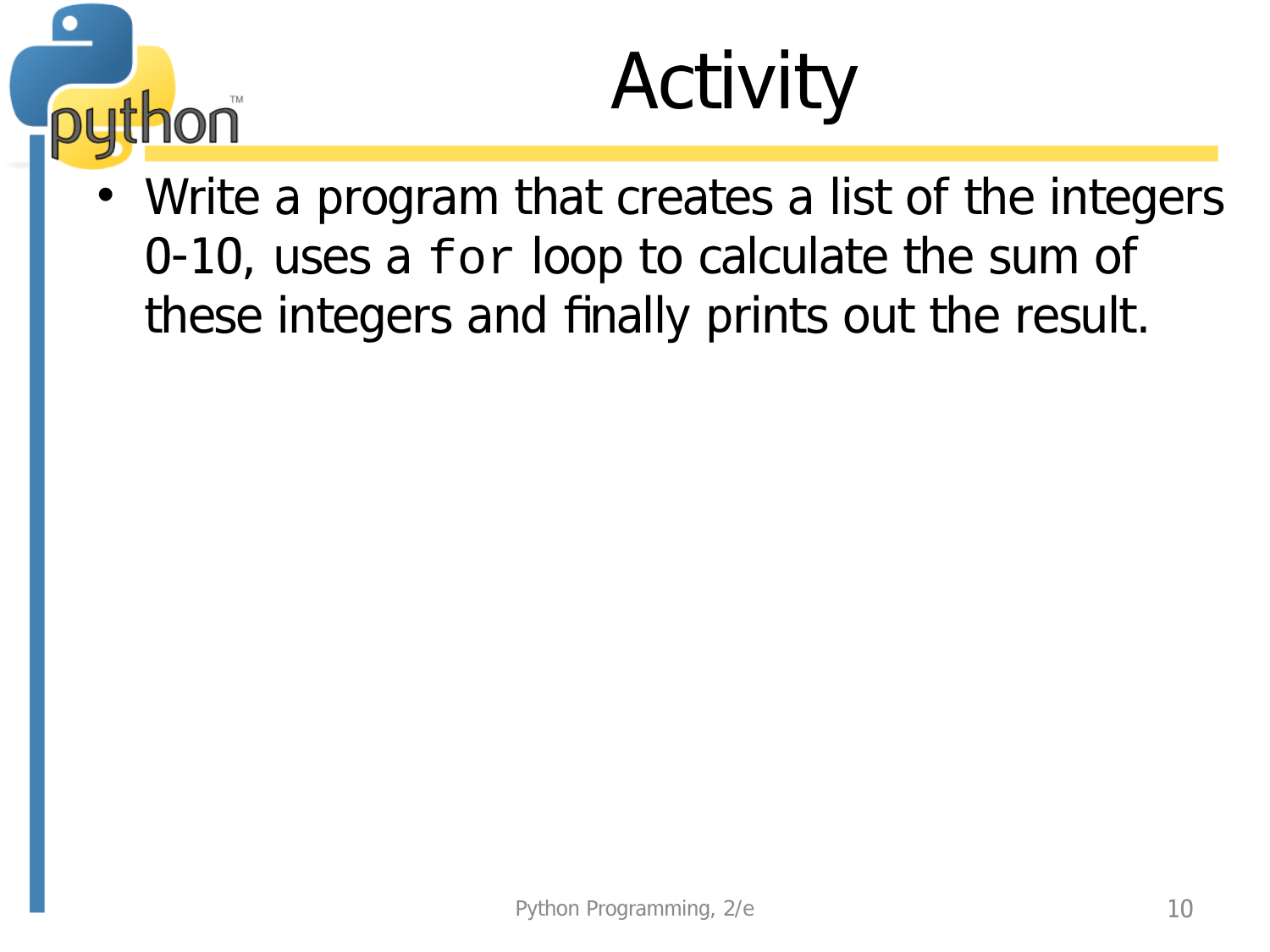

Activity
Write a program that creates a list of the integers 0-10, uses a for loop to calculate the sum of these integers and finally prints out the result.
Python Programming, 2/e
10